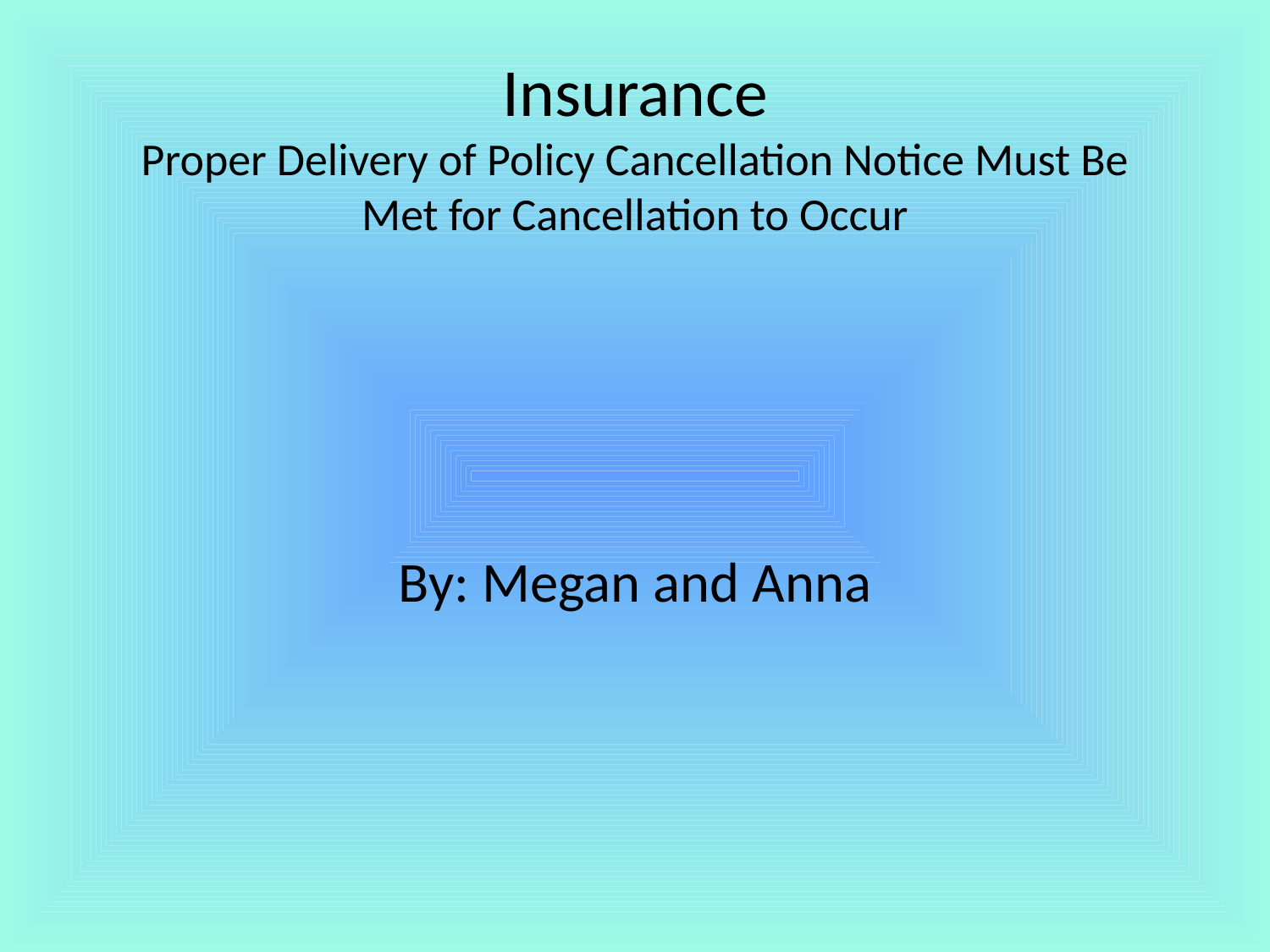

# Insurance Proper Delivery of Policy Cancellation Notice Must Be Met for Cancellation to Occur
By: Megan and Anna